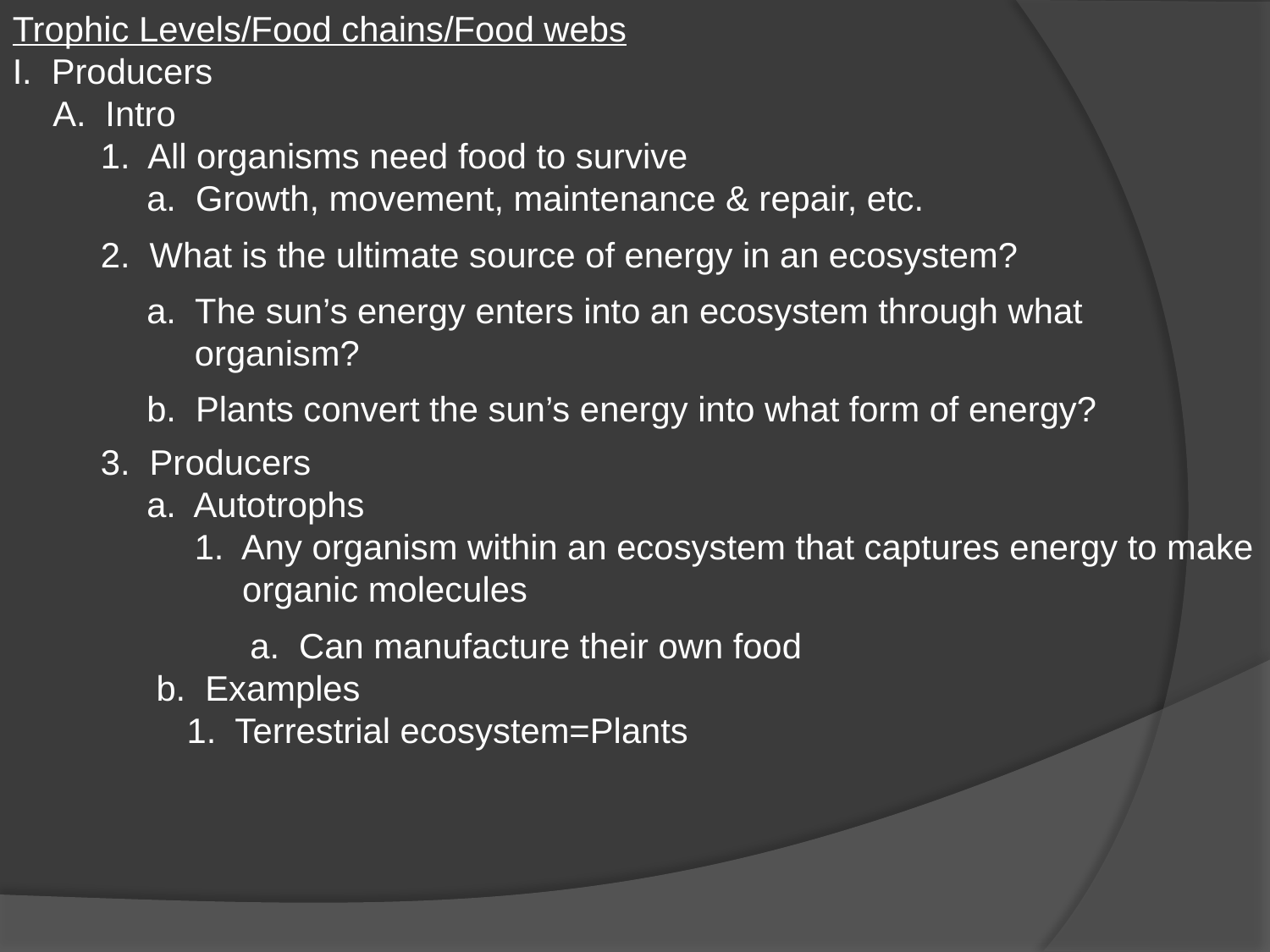

Trophic Levels/Food chains/Food webs
I.  Producers
	A.  Intro
		1.  All organisms need food to survive
			a.  Growth, movement, maintenance & repair, etc.
	2.  What is the ultimate source of energy in an ecosystem?
	a.  The sun’s energy enters into an ecosystem through what 			organism?
	b.  Plants convert the sun’s energy into what form of energy?
	3.  Producers
		a.  Autotrophs
			1.  Any organism within an ecosystem that captures energy to make 				organic molecules
	a.  Can manufacture their own food
	b.  Examples
	1.  Terrestrial ecosystem=Plants